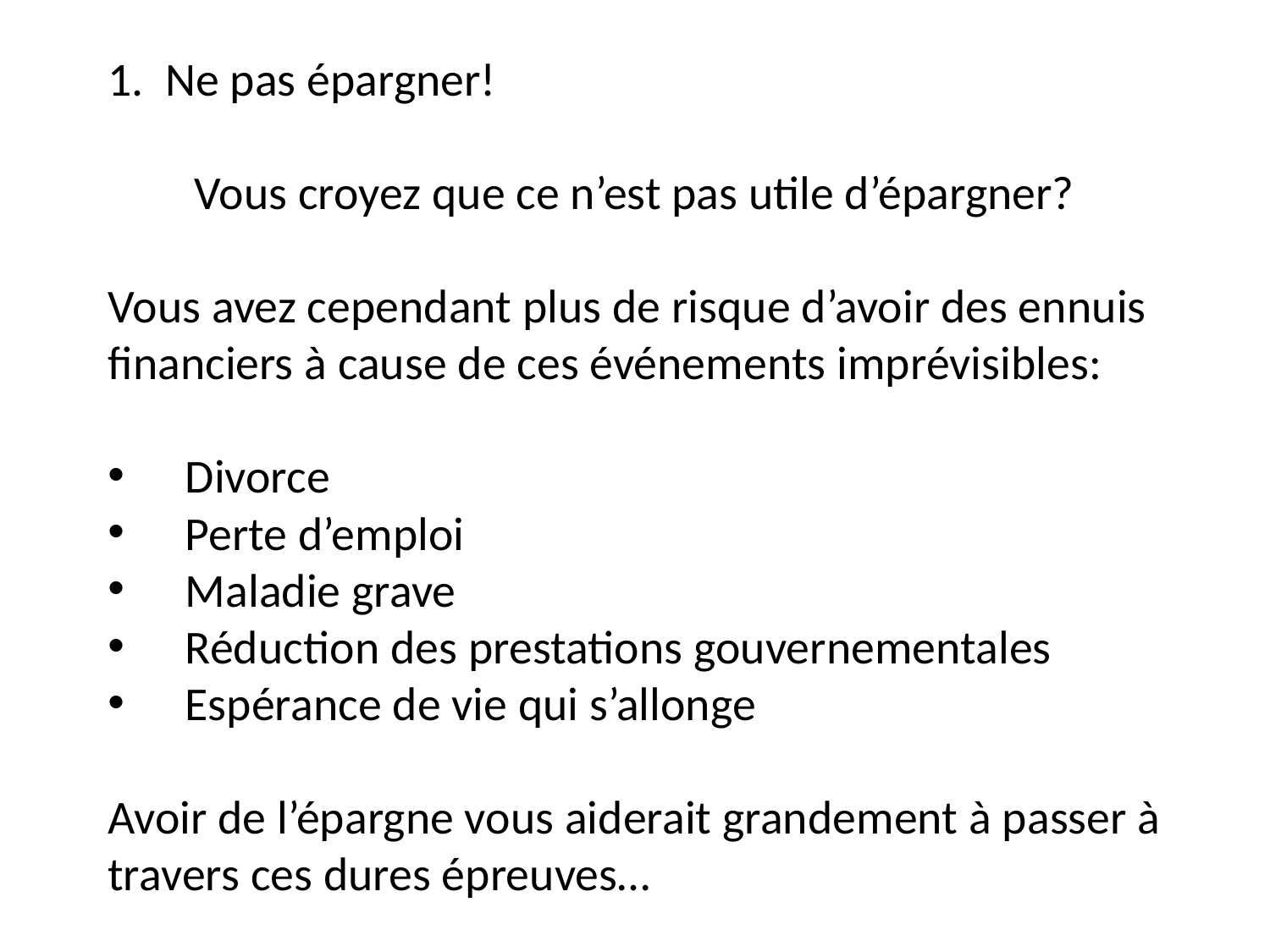

1.  Ne pas épargner!

Vous croyez que ce n’est pas utile d’épargner?

Vous avez cependant plus de risque d’avoir des ennuis financiers à cause de ces événements imprévisibles:

Divorce
Perte d’emploi
Maladie grave
Réduction des prestations gouvernementales
Espérance de vie qui s’allonge

Avoir de l’épargne vous aiderait grandement à passer à travers ces dures épreuves…